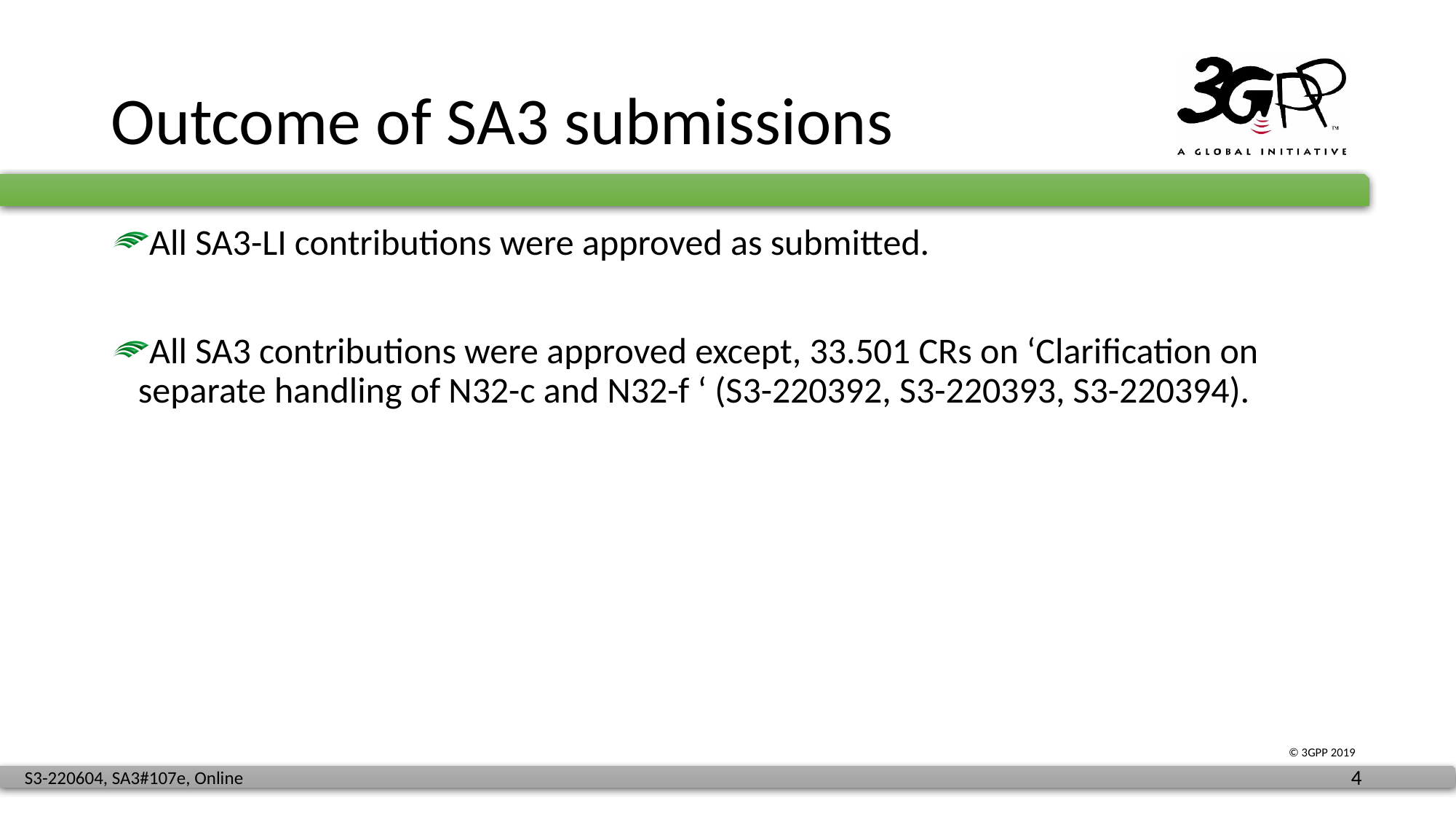

# Outcome of SA3 submissions
All SA3-LI contributions were approved as submitted.

All SA3 contributions were approved except, 33.501 CRs on ‘Clarification on separate handling of N32-c and N32-f ‘ (S3-220392, S3-220393, S3-220394).